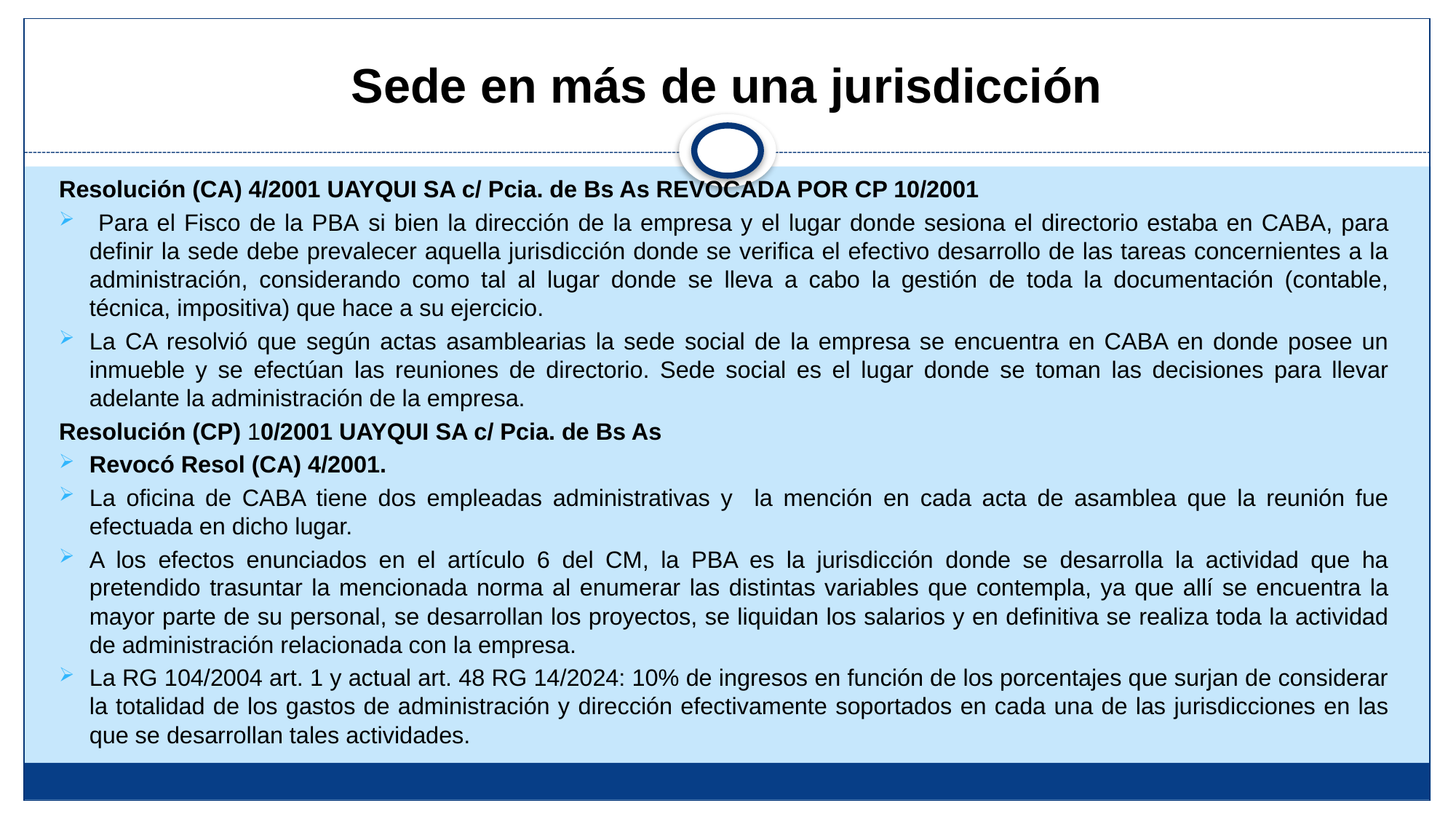

# Sede en más de una jurisdicción
Resolución (CA) 4/2001 UAYQUI SA c/ Pcia. de Bs As REVOCADA POR CP 10/2001
 Para el Fisco de la PBA si bien la dirección de la empresa y el lugar donde sesiona el directorio estaba en CABA, para definir la sede debe prevalecer aquella jurisdicción donde se verifica el efectivo desarrollo de las tareas concernientes a la administración, considerando como tal al lugar donde se lleva a cabo la gestión de toda la documentación (contable, técnica, impositiva) que hace a su ejercicio.
La CA resolvió que según actas asamblearias la sede social de la empresa se encuentra en CABA en donde posee un inmueble y se efectúan las reuniones de directorio. Sede social es el lugar donde se toman las decisiones para llevar adelante la administración de la empresa.
Resolución (CP) 10/2001 UAYQUI SA c/ Pcia. de Bs As
Revocó Resol (CA) 4/2001.
La oficina de CABA tiene dos empleadas administrativas y  la mención en cada acta de asamblea que la reunión fue efectuada en dicho lugar.
A los efectos enunciados en el artículo 6 del CM, la PBA es la jurisdicción donde se desarrolla la actividad que ha pretendido trasuntar la mencionada norma al enumerar las distintas variables que contempla, ya que allí se encuentra la mayor parte de su personal, se desarrollan los proyectos, se liquidan los salarios y en definitiva se realiza toda la actividad de administración relacionada con la empresa.
La RG 104/2004 art. 1 y actual art. 48 RG 14/2024: 10% de ingresos en función de los porcentajes que surjan de considerar la totalidad de los gastos de administración y dirección efectivamente soportados en cada una de las jurisdicciones en las que se desarrollan tales actividades.